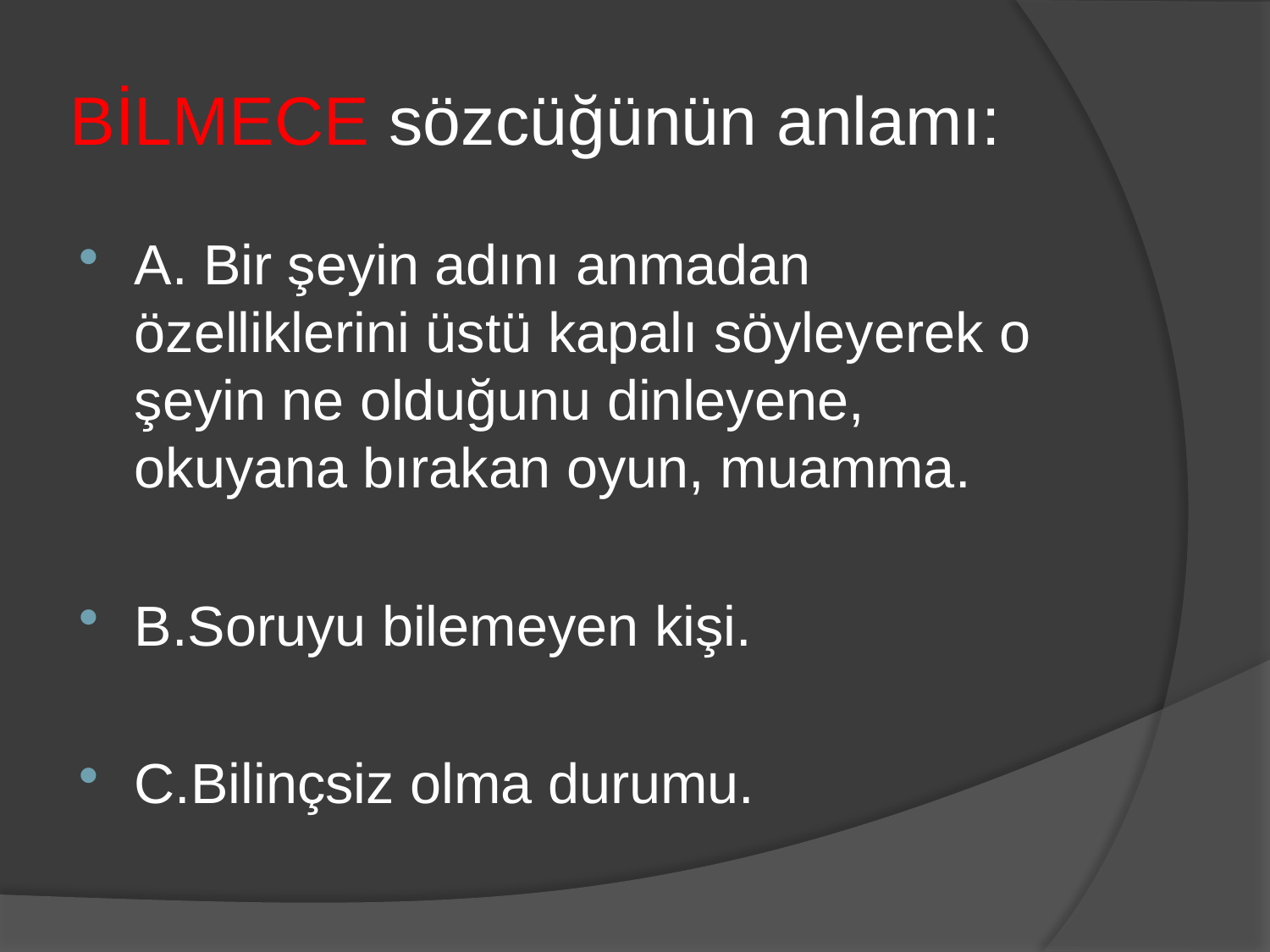

# BİLMECE sözcüğünün anlamı:
A. Bir şeyin adını anmadan özelliklerini üstü kapalı söyleyerek o şeyin ne olduğunu dinleyene, okuyana bırakan oyun, muamma.

B.Soruyu bilemeyen kişi.

C.Bilinçsiz olma durumu.